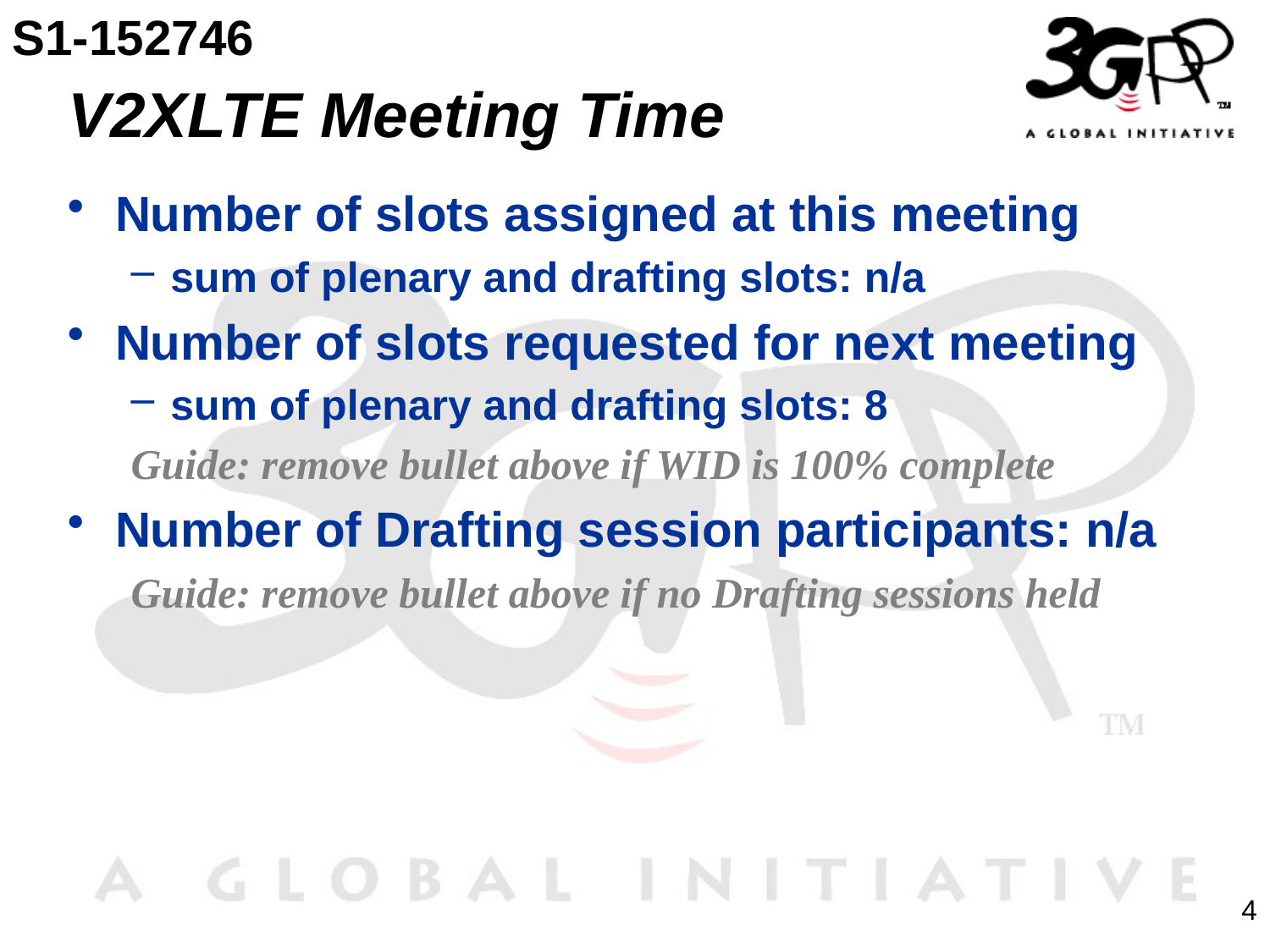

S1-152746
# V2XLTE Meeting Time
Number of slots assigned at this meeting
sum of plenary and drafting slots: n/a
Number of slots requested for next meeting
sum of plenary and drafting slots: 8
Guide: remove bullet above if WID is 100% complete
Number of Drafting session participants: n/a
Guide: remove bullet above if no Drafting sessions held
4